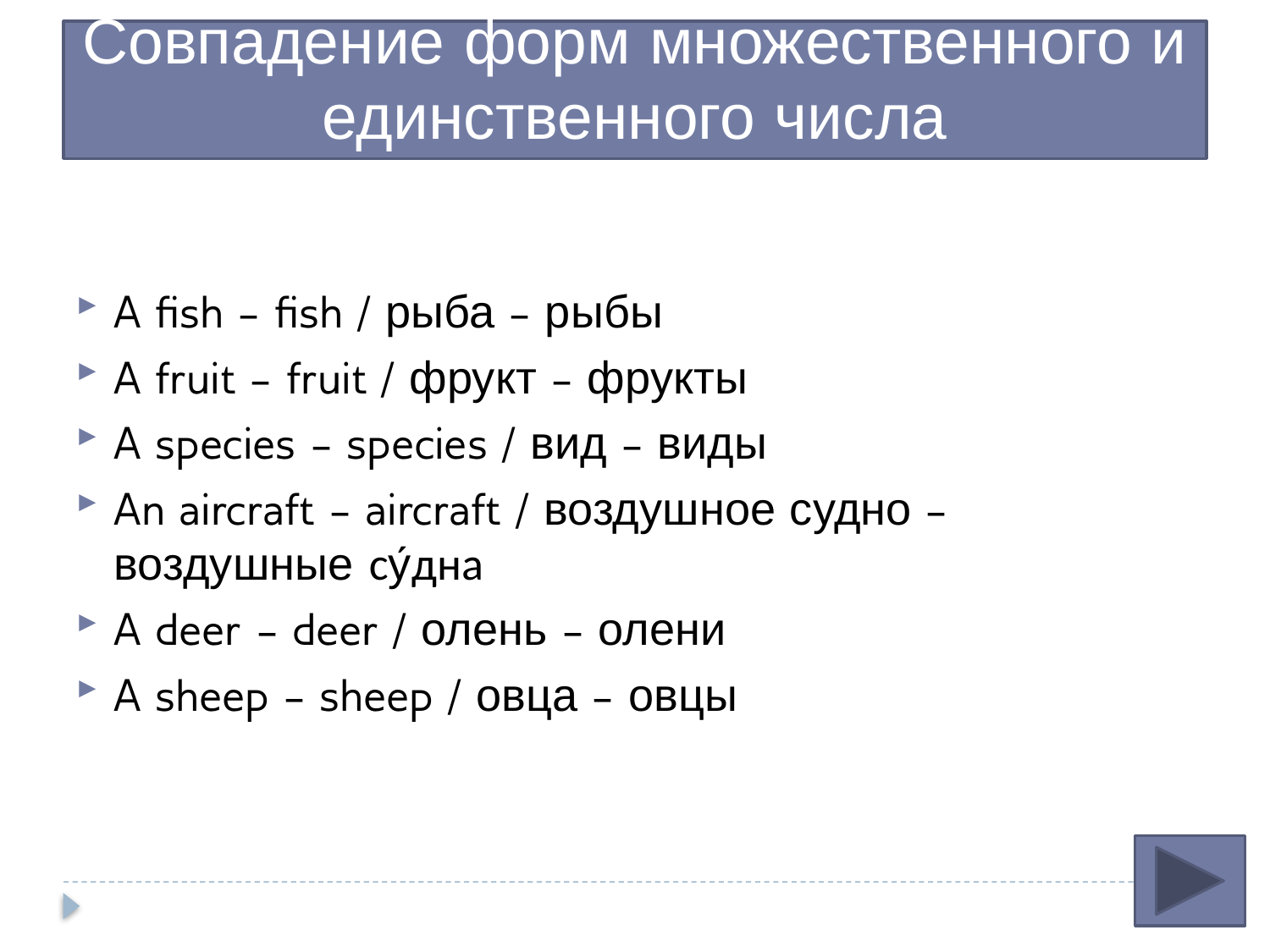

# Совпадение форм множественного и единственного числа
A fish – fish / рыба – рыбы
A fruit – fruit / фрукт – фрукты
A species – species / вид – виды
An aircraft – aircraft / воздушное судно – воздушные су́дна
A deer – deer / олень – олени
A sheep – sheep / овца – овцы